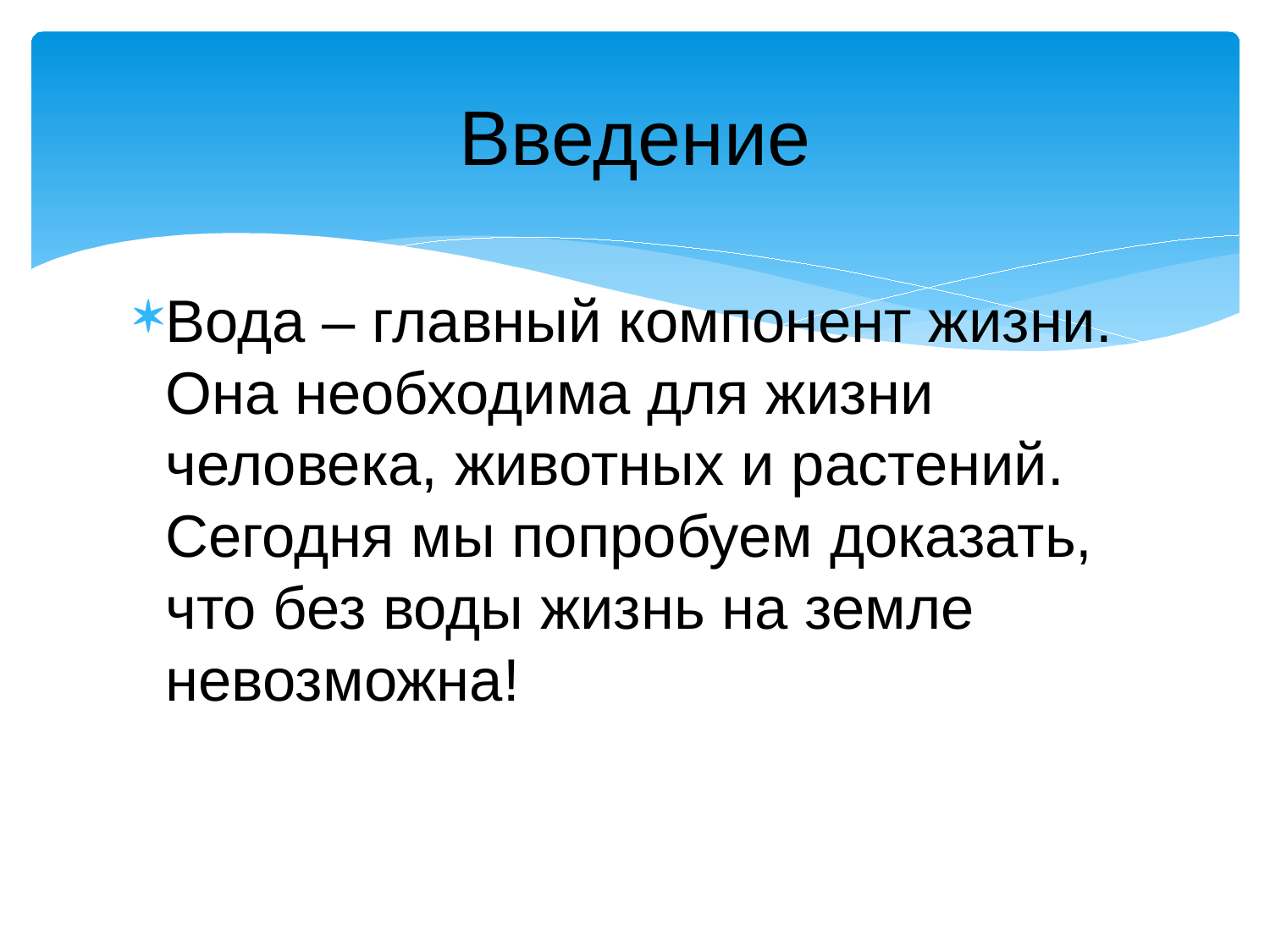

# Введение
Вода – главный компонент жизни. Она необходима для жизни человека, животных и растений. Сегодня мы попробуем доказать, что без воды жизнь на земле невозможна!